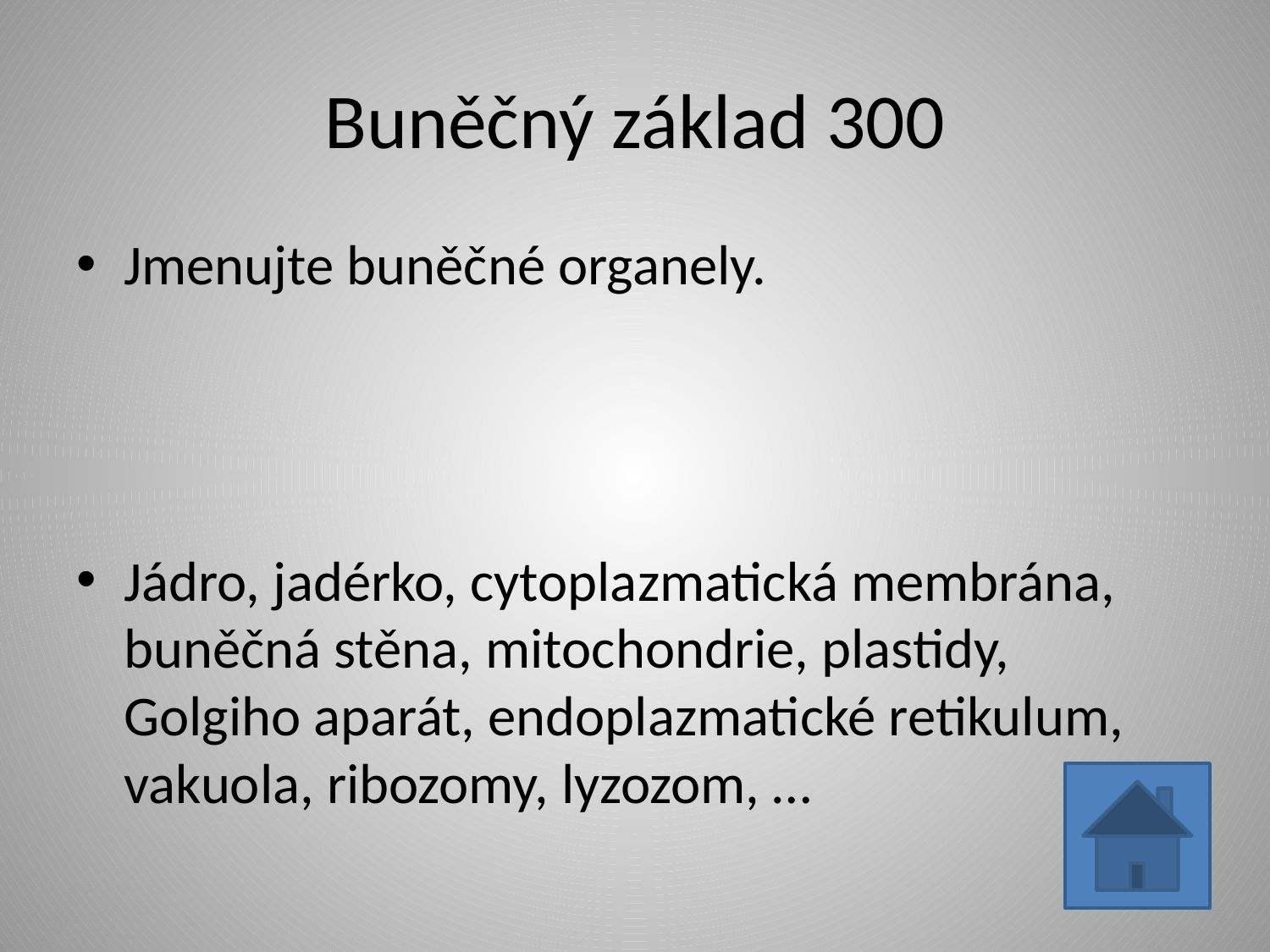

# Buněčný základ 300
Jmenujte buněčné organely.

Jádro, jadérko, cytoplazmatická membrána, buněčná stěna, mitochondrie, plastidy, Golgiho aparát, endoplazmatické retikulum, vakuola, ribozomy, lyzozom, …